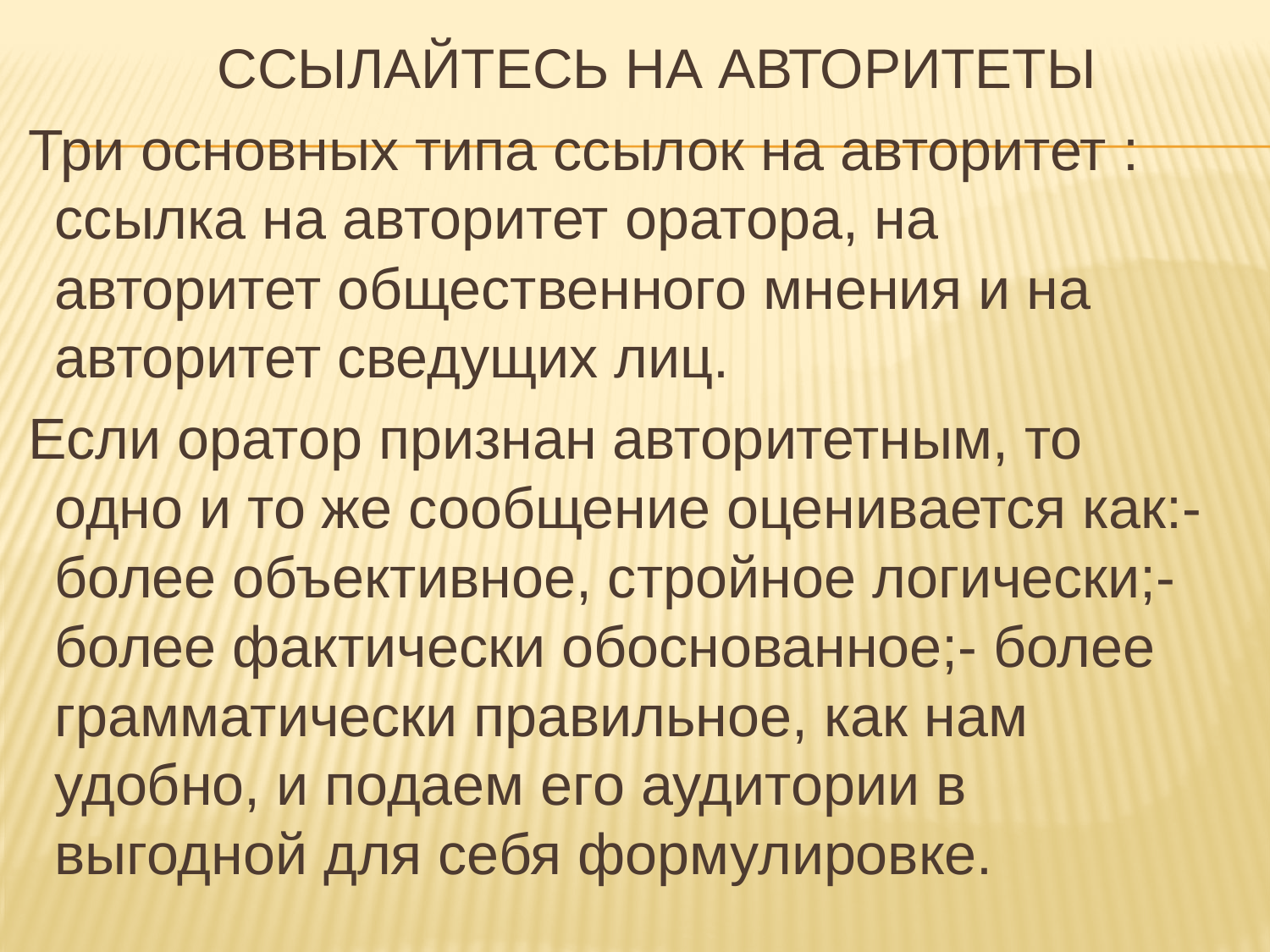

# Ссылайтесь на авторитеты
 Три основных типа ссылок на авторитет : ссылка на авторитет оратора, на авторитет общественного мнения и на авторитет сведущих лиц.
 Если оратор признан авторитетным, то одно и то же сообщение оценивается как:- более объективное, стройное логически;- более фактически обоснованное;- более грамматически правильное, как нам удобно, и подаем его аудитории в выгодной для себя формулировке.